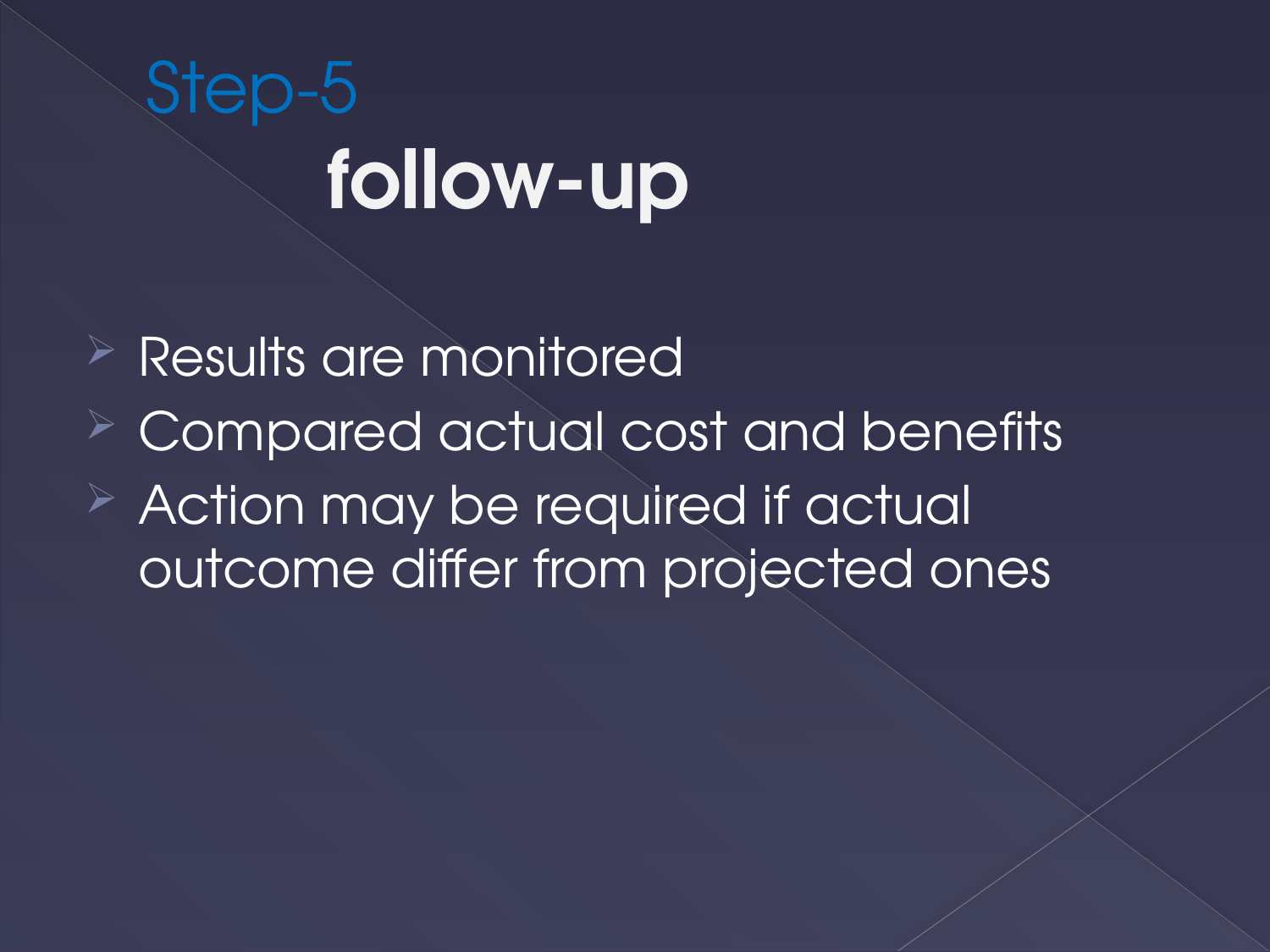

# Step-5 follow-up
Results are monitored
Compared actual cost and benefits
Action may be required if actual outcome differ from projected ones